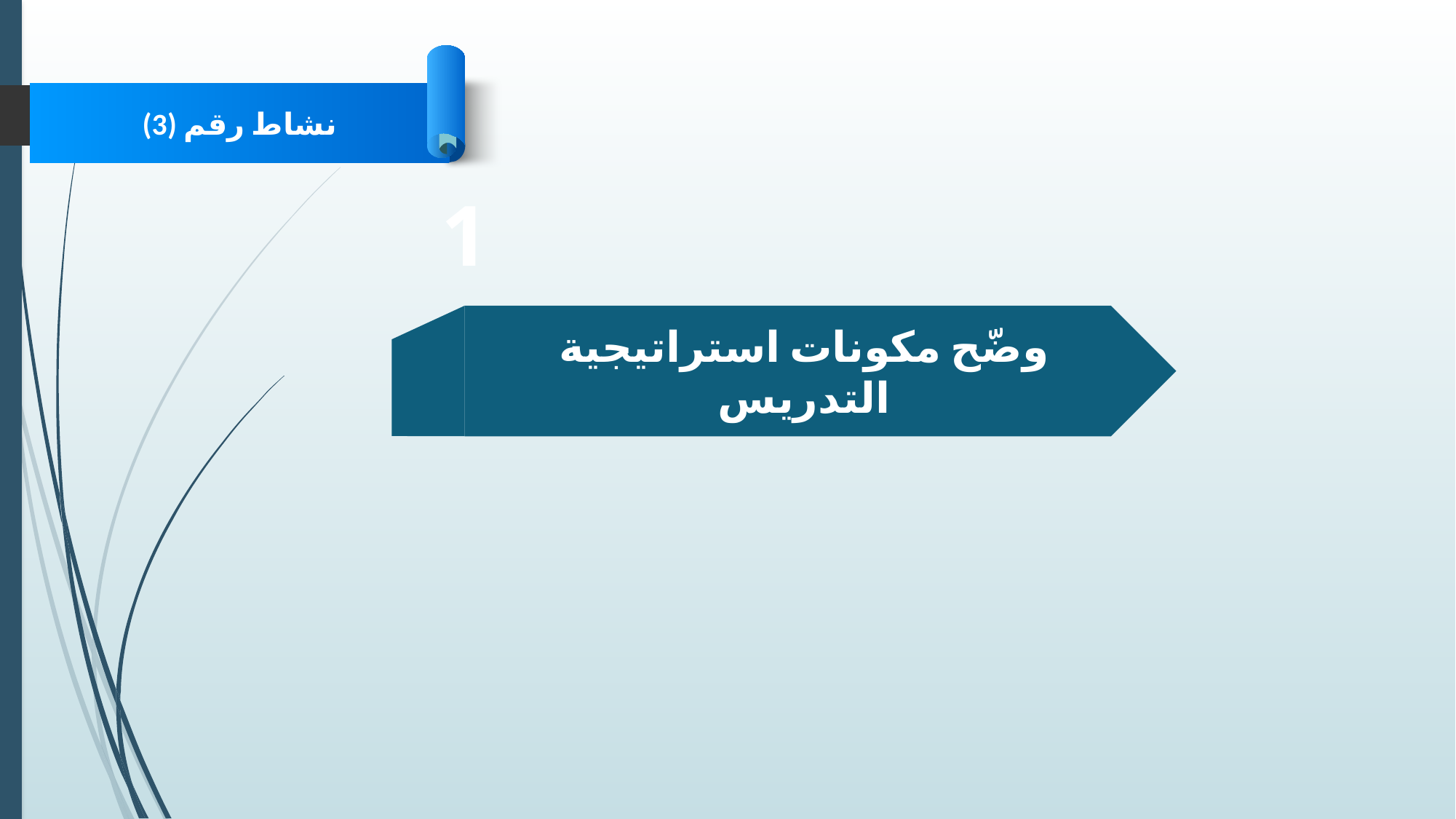

نشاط رقم (3)

1

وضّح مكونات استراتيجية التدريس